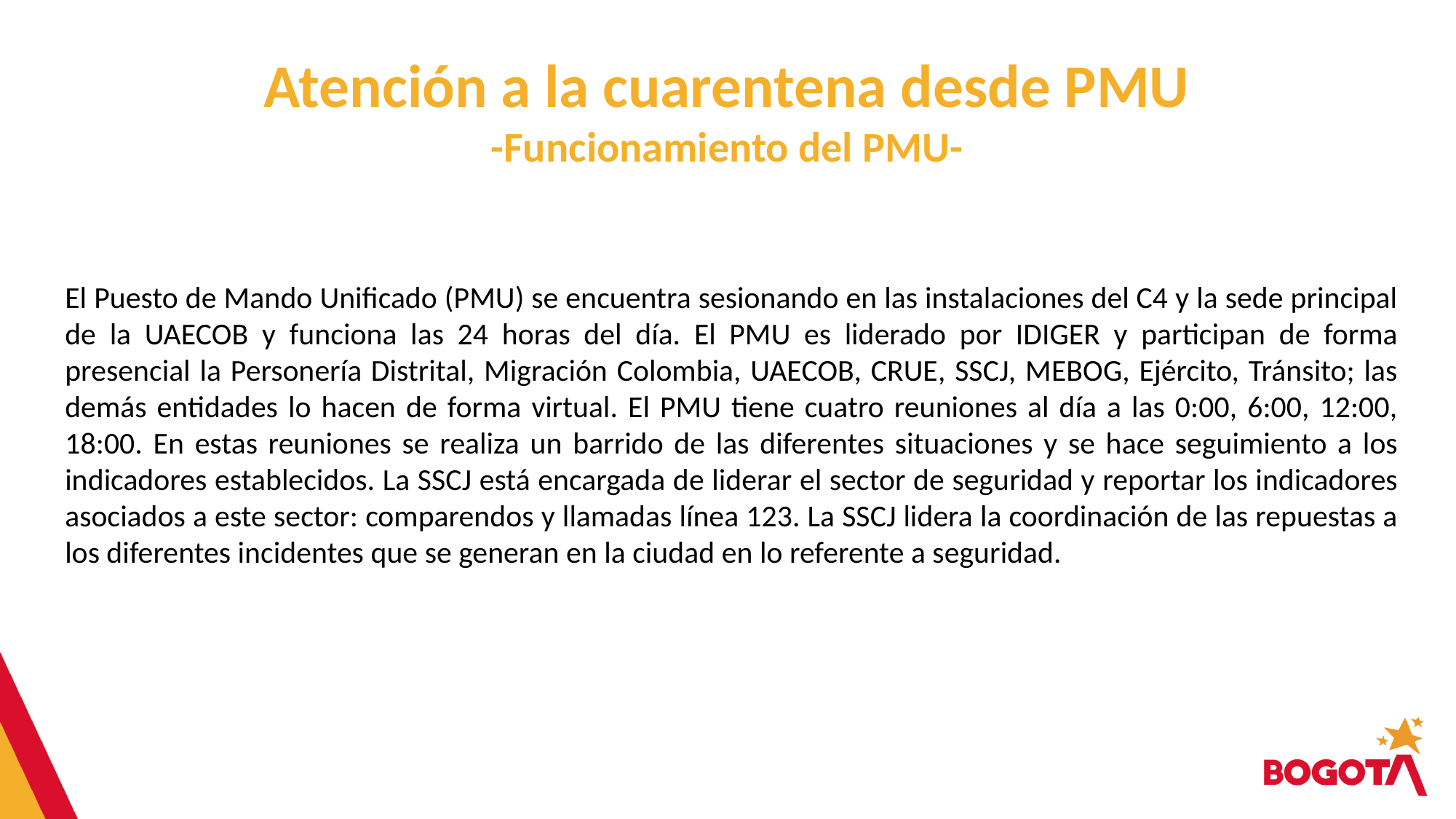

Atención a la cuarentena desde PMU
-Funcionamiento del PMU-
El Puesto de Mando Unificado (PMU) se encuentra sesionando en las instalaciones del C4 y la sede principal de la UAECOB y funciona las 24 horas del día. El PMU es liderado por IDIGER y participan de forma presencial la Personería Distrital, Migración Colombia, UAECOB, CRUE, SSCJ, MEBOG, Ejército, Tránsito; las demás entidades lo hacen de forma virtual. El PMU tiene cuatro reuniones al día a las 0:00, 6:00, 12:00, 18:00. En estas reuniones se realiza un barrido de las diferentes situaciones y se hace seguimiento a los indicadores establecidos. La SSCJ está encargada de liderar el sector de seguridad y reportar los indicadores asociados a este sector: comparendos y llamadas línea 123. La SSCJ lidera la coordinación de las repuestas a los diferentes incidentes que se generan en la ciudad en lo referente a seguridad.